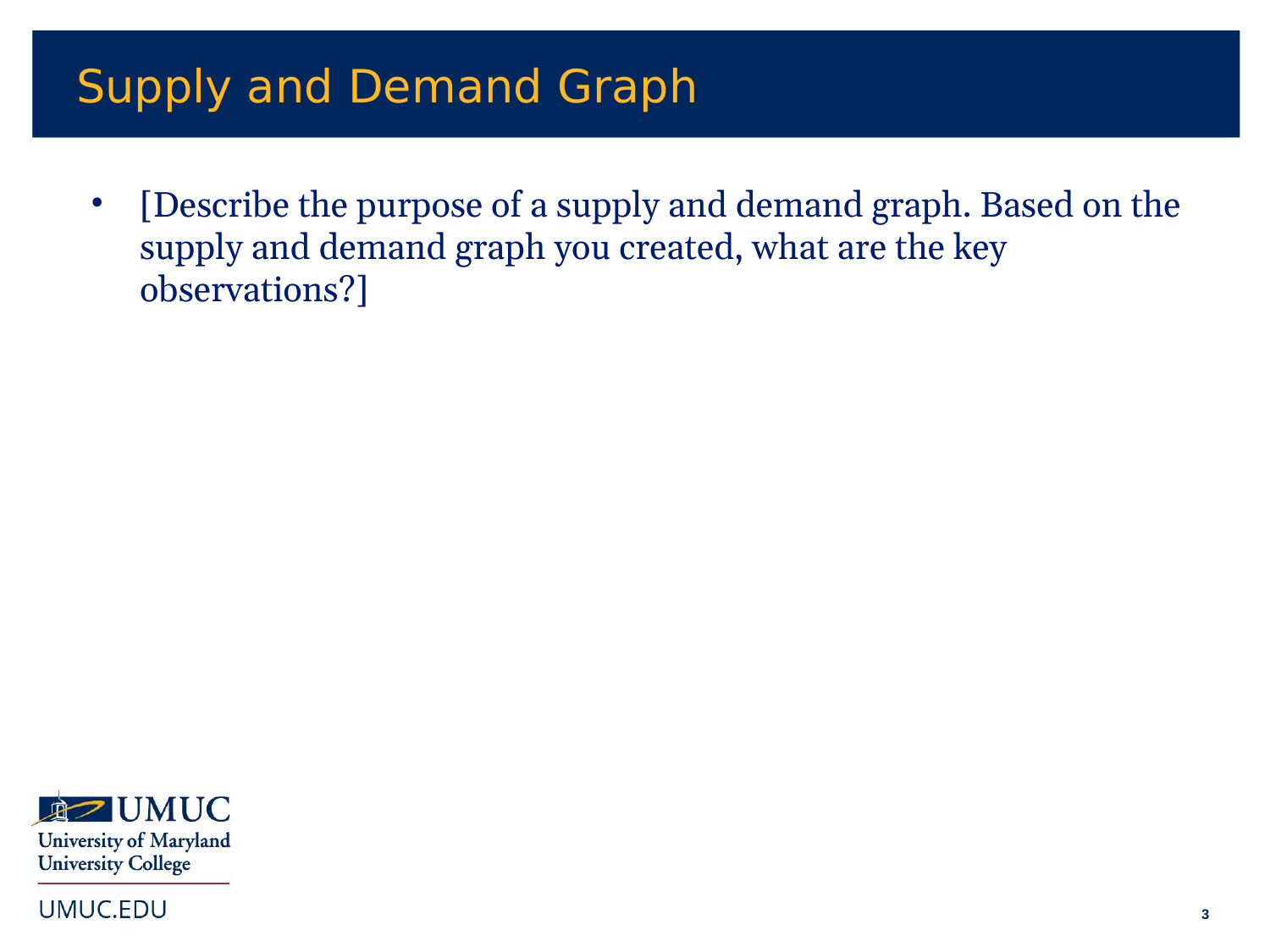

# Supply and Demand Graph
[Describe the purpose of a supply and demand graph. Based on the supply and demand graph you created, what are the key observations?]